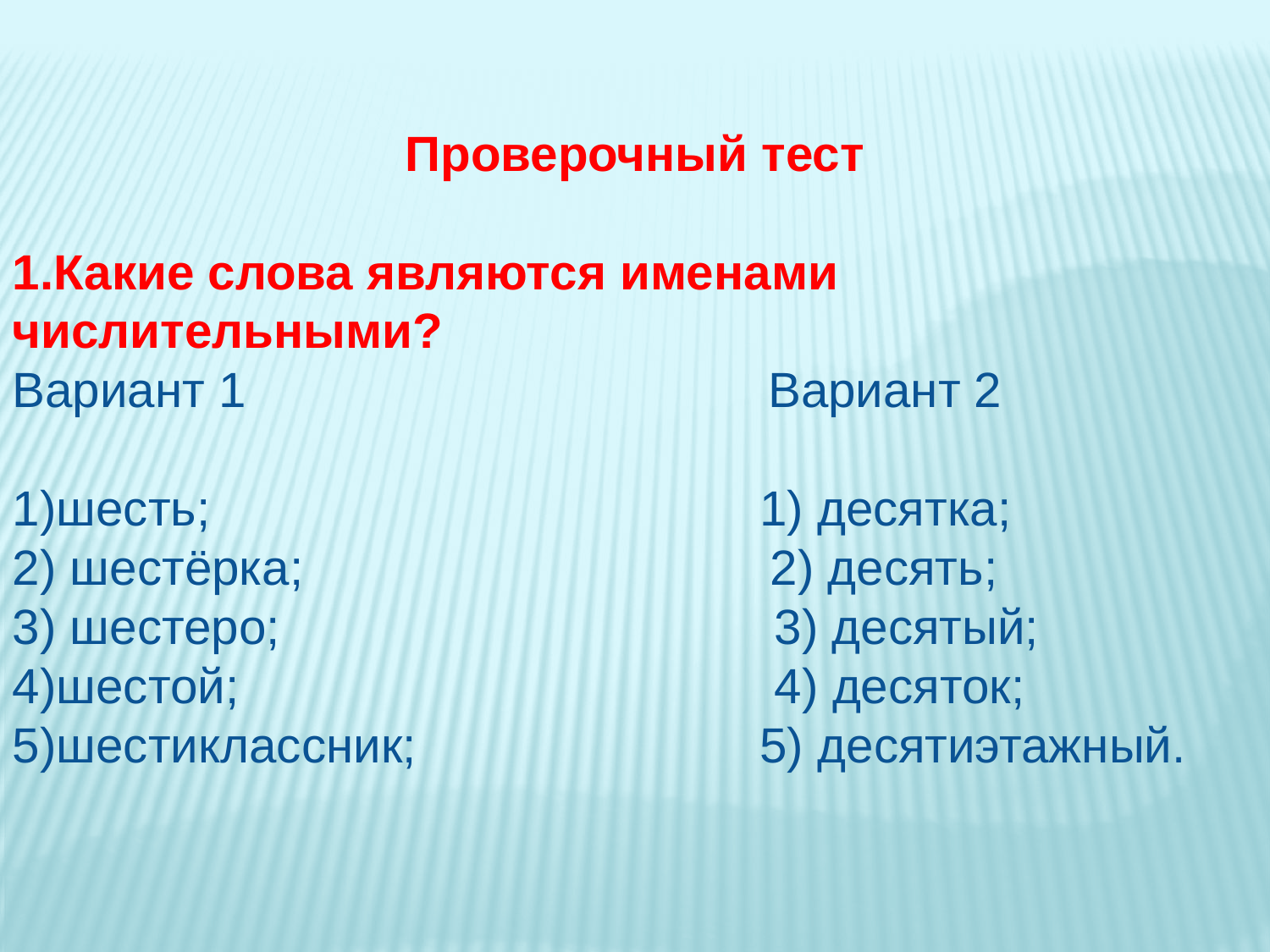

Проверочный тест

1.Какие слова являются именами числительными?
Вариант 1                                      Вариант 2

1)шесть;                                        1) десятка;
2) шестёрка;                                  2) десять;
3) шестеро;                                    3) десятый;
4)шестой;                                       4) десяток;
5)шестиклассник;                         5) десятиэтажный.